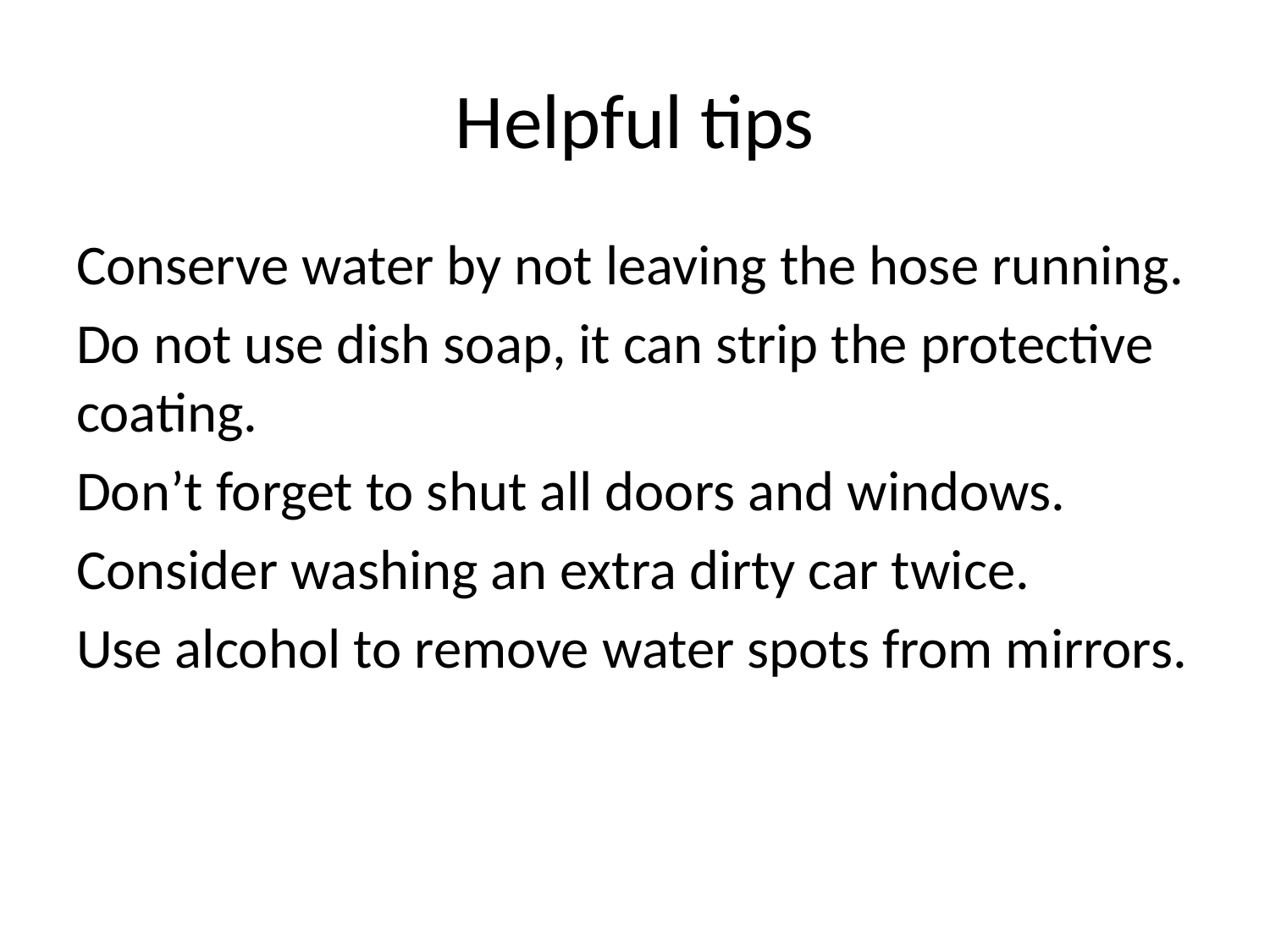

# Helpful tips
Conserve water by not leaving the hose running.
Do not use dish soap, it can strip the protective coating.
Don’t forget to shut all doors and windows.
Consider washing an extra dirty car twice.
Use alcohol to remove water spots from mirrors.